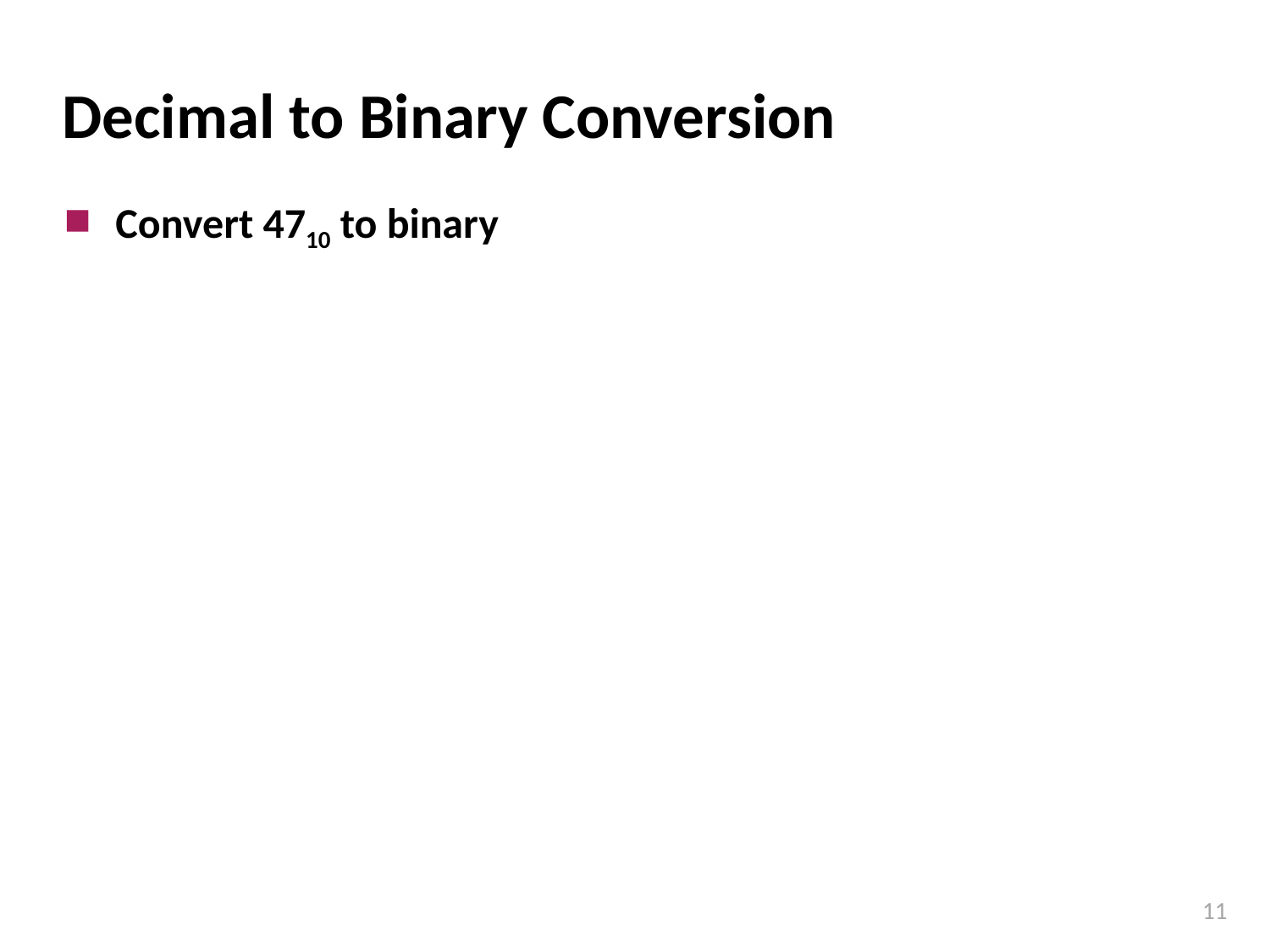

# Decimal to Binary Conversion

Convert 4710 to binary